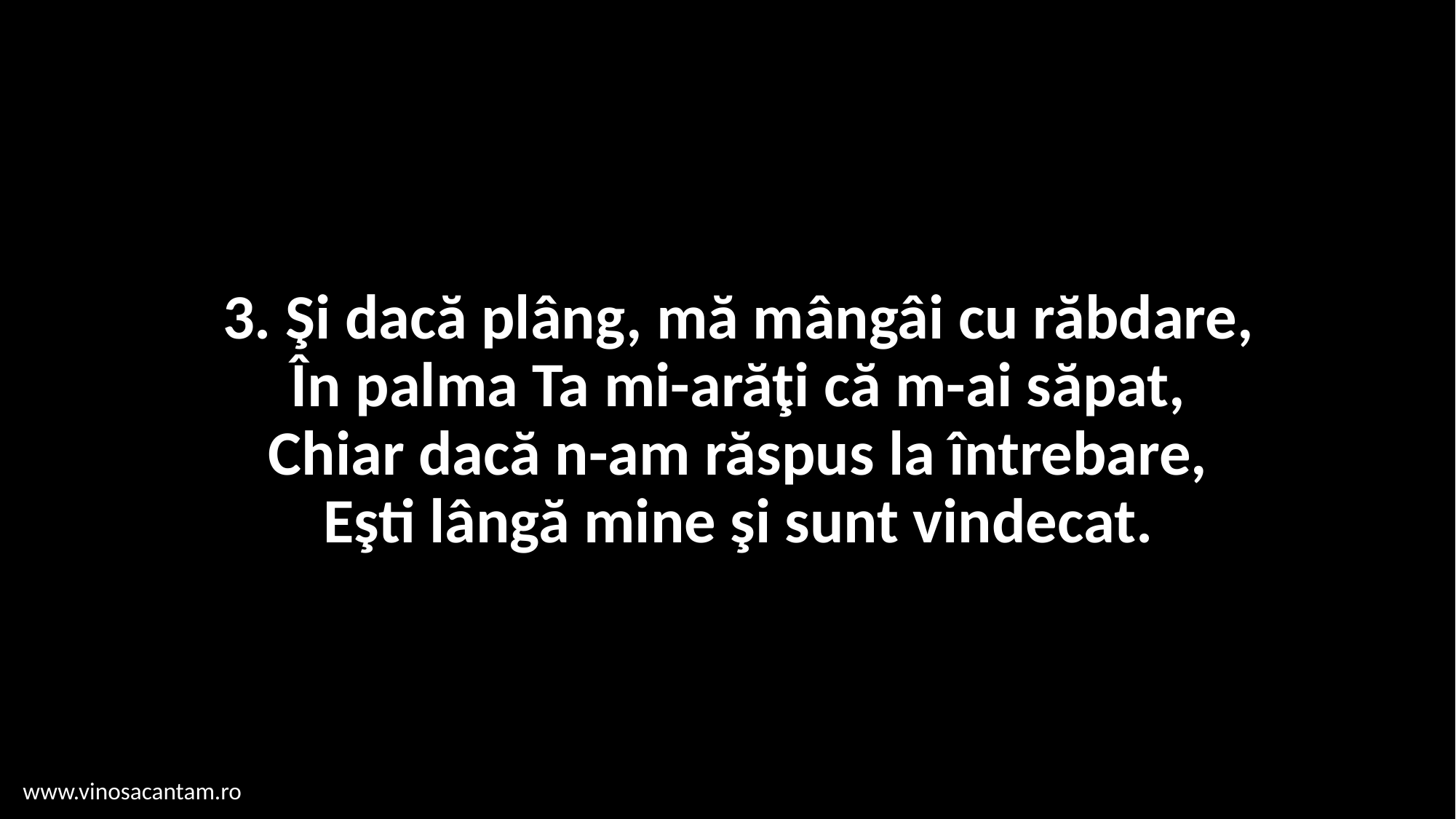

# 3. Şi dacă plâng, mă mângâi cu răbdare, În palma Ta mi-arăţi că m-ai săpat, Chiar dacă n-am răspus la întrebare, Eşti lângă mine şi sunt vindecat.
www.vinosacantam.ro